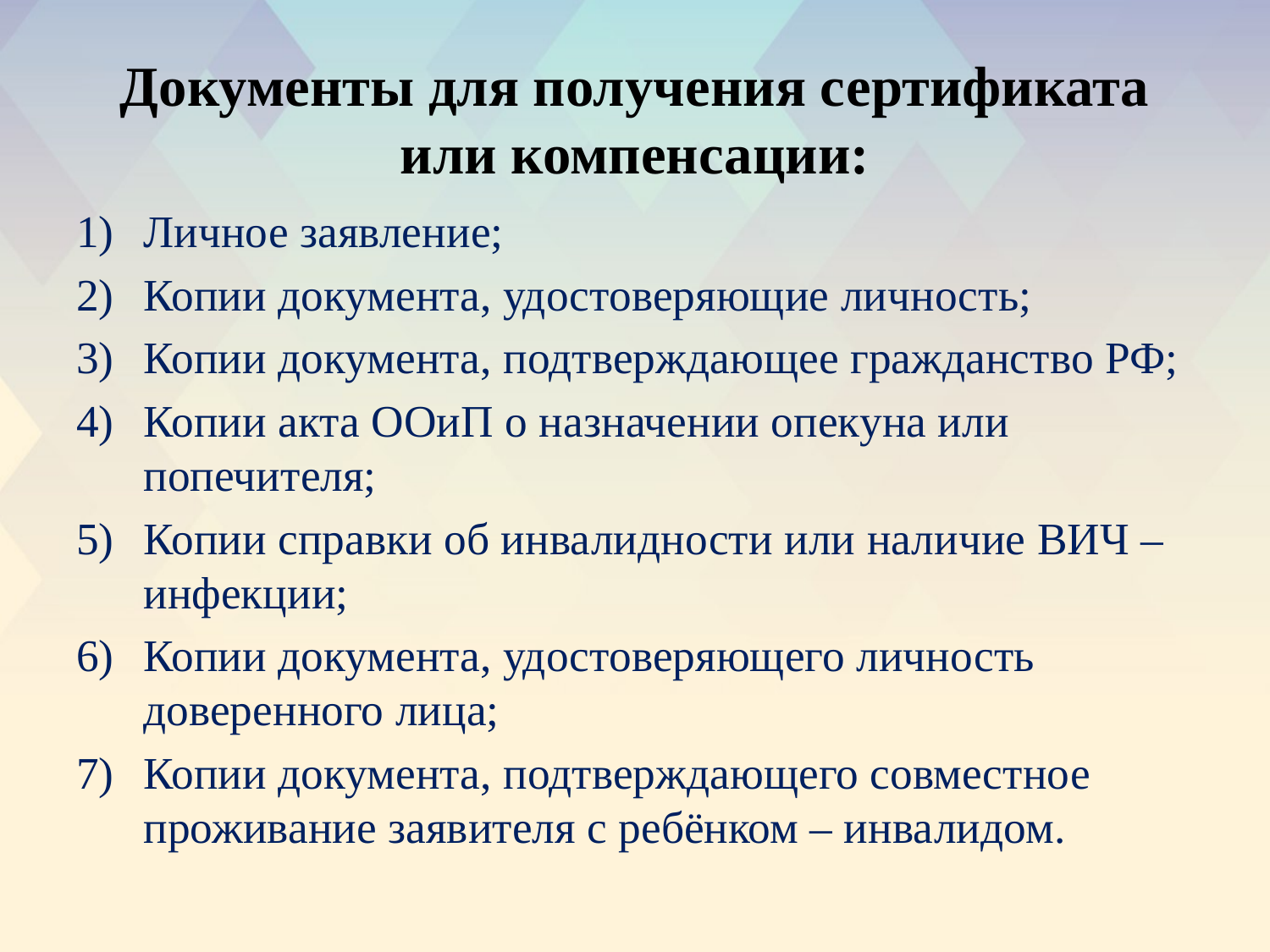

# Документы для получения сертификата или компенсации:
Личное заявление;
Копии документа, удостоверяющие личность;
Копии документа, подтверждающее гражданство РФ;
Копии акта ООиП о назначении опекуна или попечителя;
Копии справки об инвалидности или наличие ВИЧ – инфекции;
Копии документа, удостоверяющего личность доверенного лица;
Копии документа, подтверждающего совместное проживание заявителя с ребёнком – инвалидом.